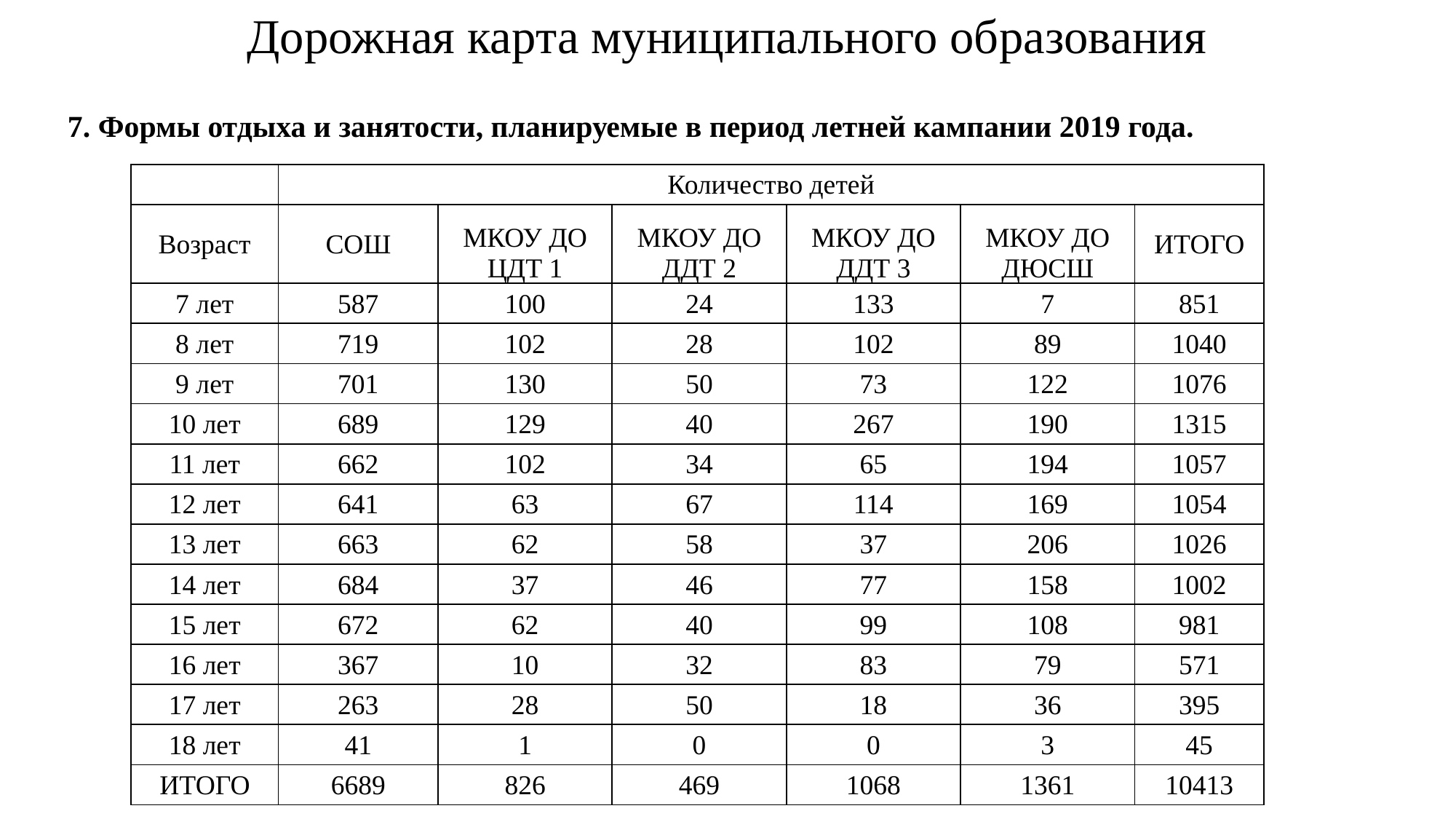

Дорожная карта муниципального образования
7. Формы отдыха и занятости, планируемые в период летней кампании 2019 года.
|  | Количество детей |  |  |  |  |  |
| --- | --- | --- | --- | --- | --- | --- |
| Возраст | СОШ | МКОУ ДО ЦДТ 1 | МКОУ ДО ДДТ 2 | МКОУ ДО ДДТ 3 | МКОУ ДО ДЮСШ | ИТОГО |
| 7 лет | 587 | 100 | 24 | 133 | 7 | 851 |
| 8 лет | 719 | 102 | 28 | 102 | 89 | 1040 |
| 9 лет | 701 | 130 | 50 | 73 | 122 | 1076 |
| 10 лет | 689 | 129 | 40 | 267 | 190 | 1315 |
| 11 лет | 662 | 102 | 34 | 65 | 194 | 1057 |
| 12 лет | 641 | 63 | 67 | 114 | 169 | 1054 |
| 13 лет | 663 | 62 | 58 | 37 | 206 | 1026 |
| 14 лет | 684 | 37 | 46 | 77 | 158 | 1002 |
| 15 лет | 672 | 62 | 40 | 99 | 108 | 981 |
| 16 лет | 367 | 10 | 32 | 83 | 79 | 571 |
| 17 лет | 263 | 28 | 50 | 18 | 36 | 395 |
| 18 лет | 41 | 1 | 0 | 0 | 3 | 45 |
| ИТОГО | 6689 | 826 | 469 | 1068 | 1361 | 10413 |